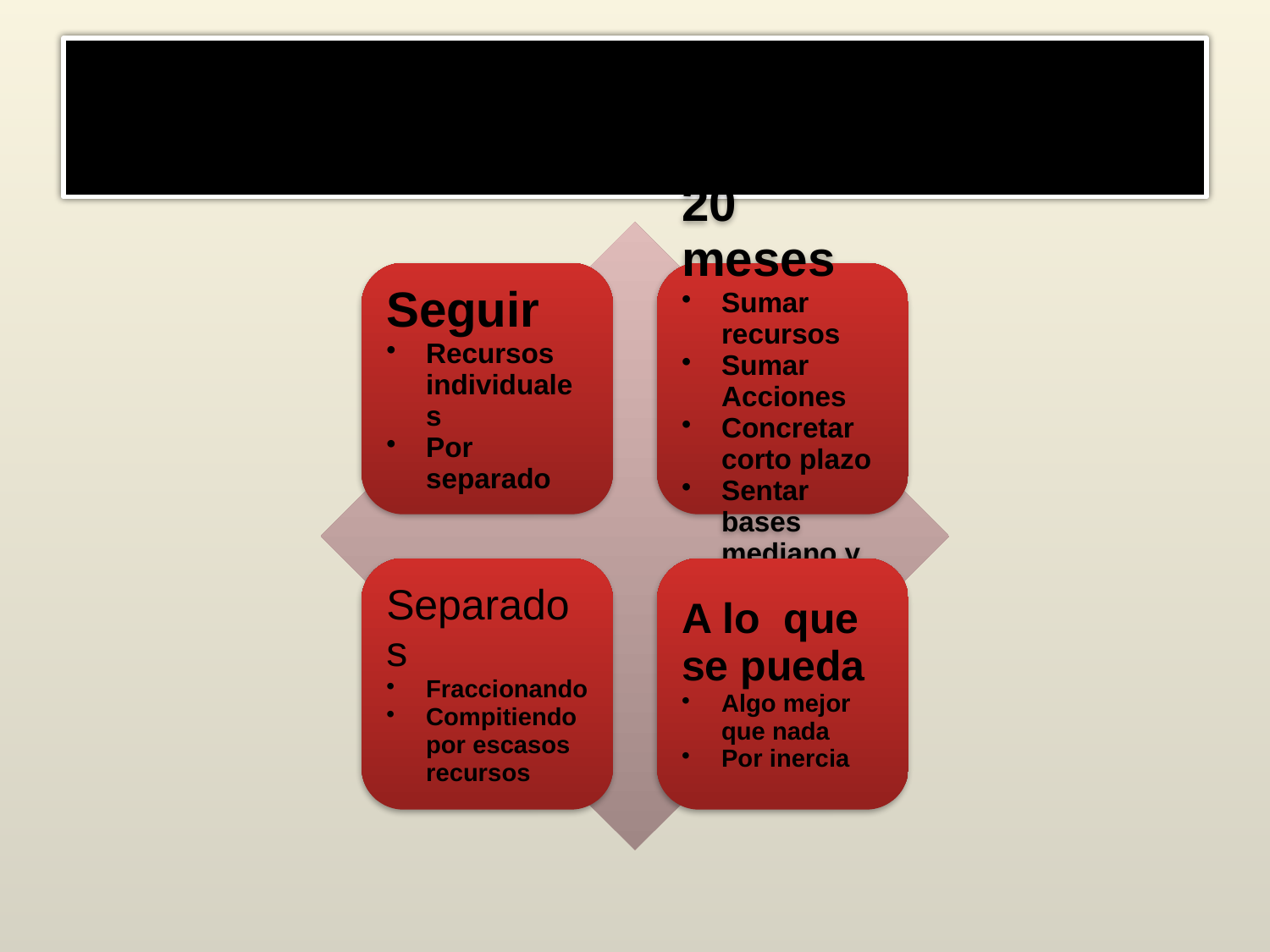

# PLAN DE INTERVENCIONES ESTRATEGICAS EN MATERIA SOCIAL (2012 – 2016)
Seguir
20 meses
Separados
A lo  que se pueda
Recursos individuales
Por separado
Sumar recursos
Sumar Acciones
Fraccionando
Compitiendo por escasos recursos
Algo mejor que nada
Por inercia
Concretar corto plazo
Sentar bases mediano y largo plazo